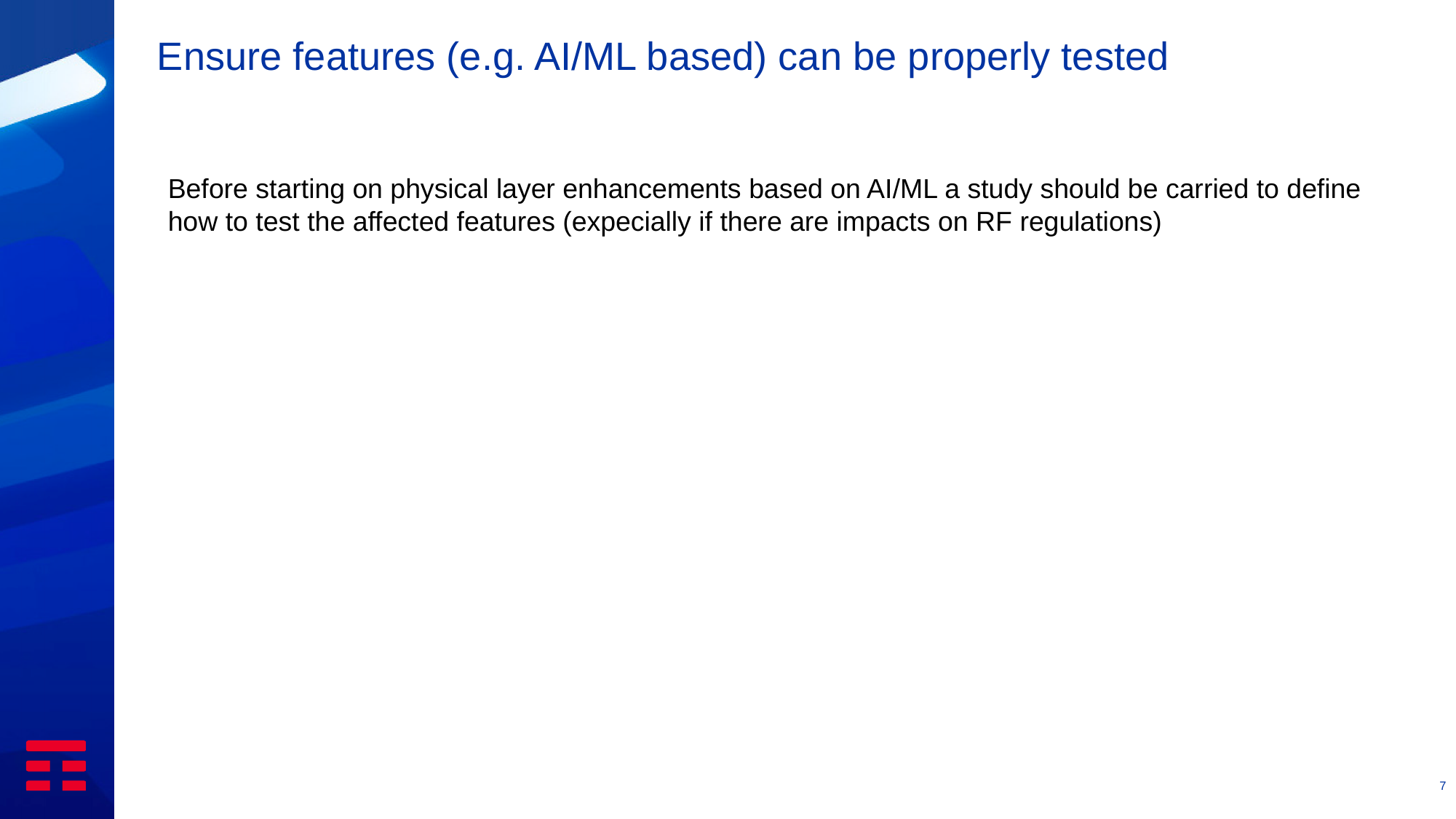

# Ensure features (e.g. AI/ML based) can be properly tested
Before starting on physical layer enhancements based on AI/ML a study should be carried to define how to test the affected features (expecially if there are impacts on RF regulations)